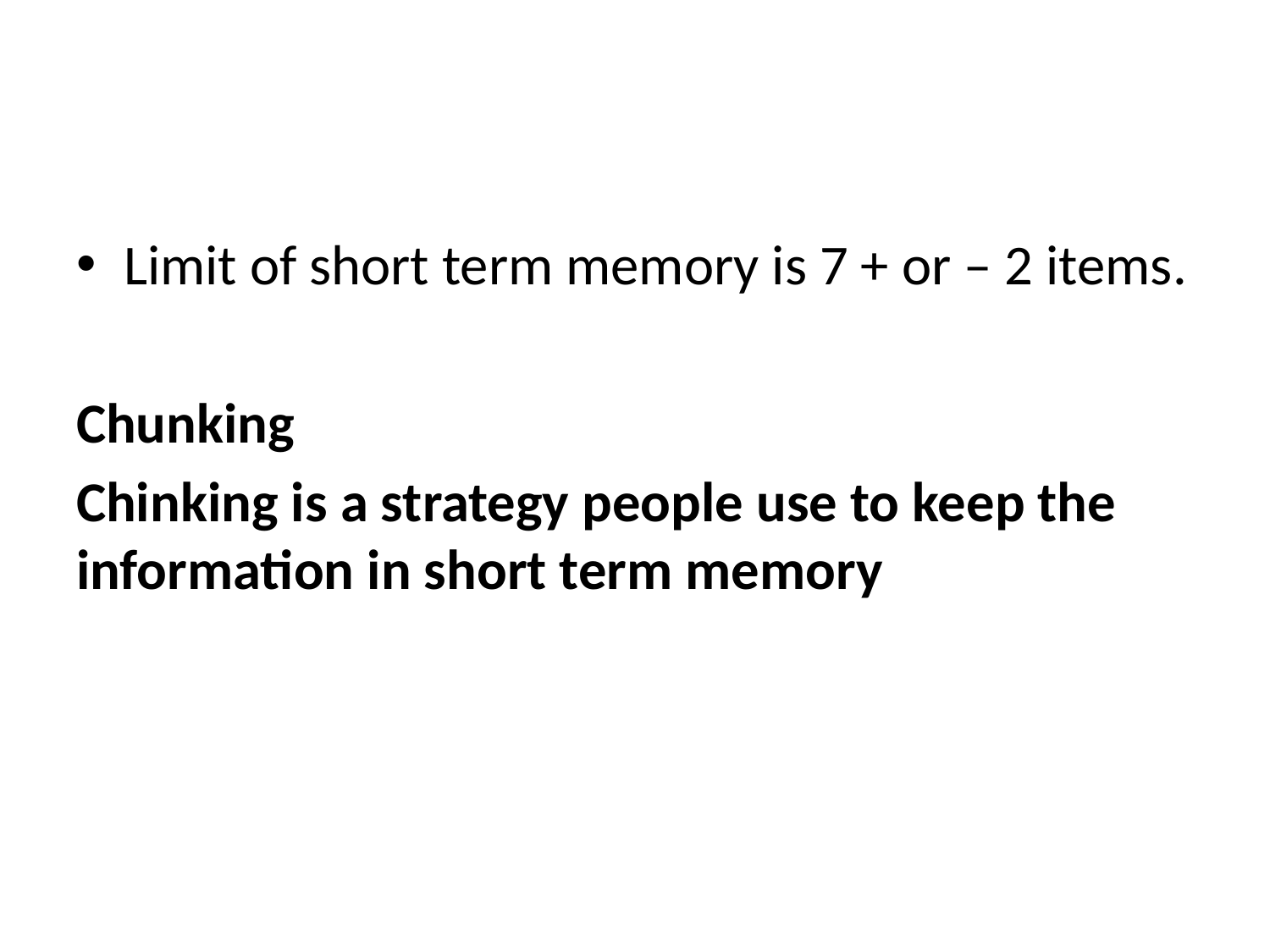

#
Limit of short term memory is 7 + or – 2 items.

Chunking
Chinking is a strategy people use to keep the information in short term memory